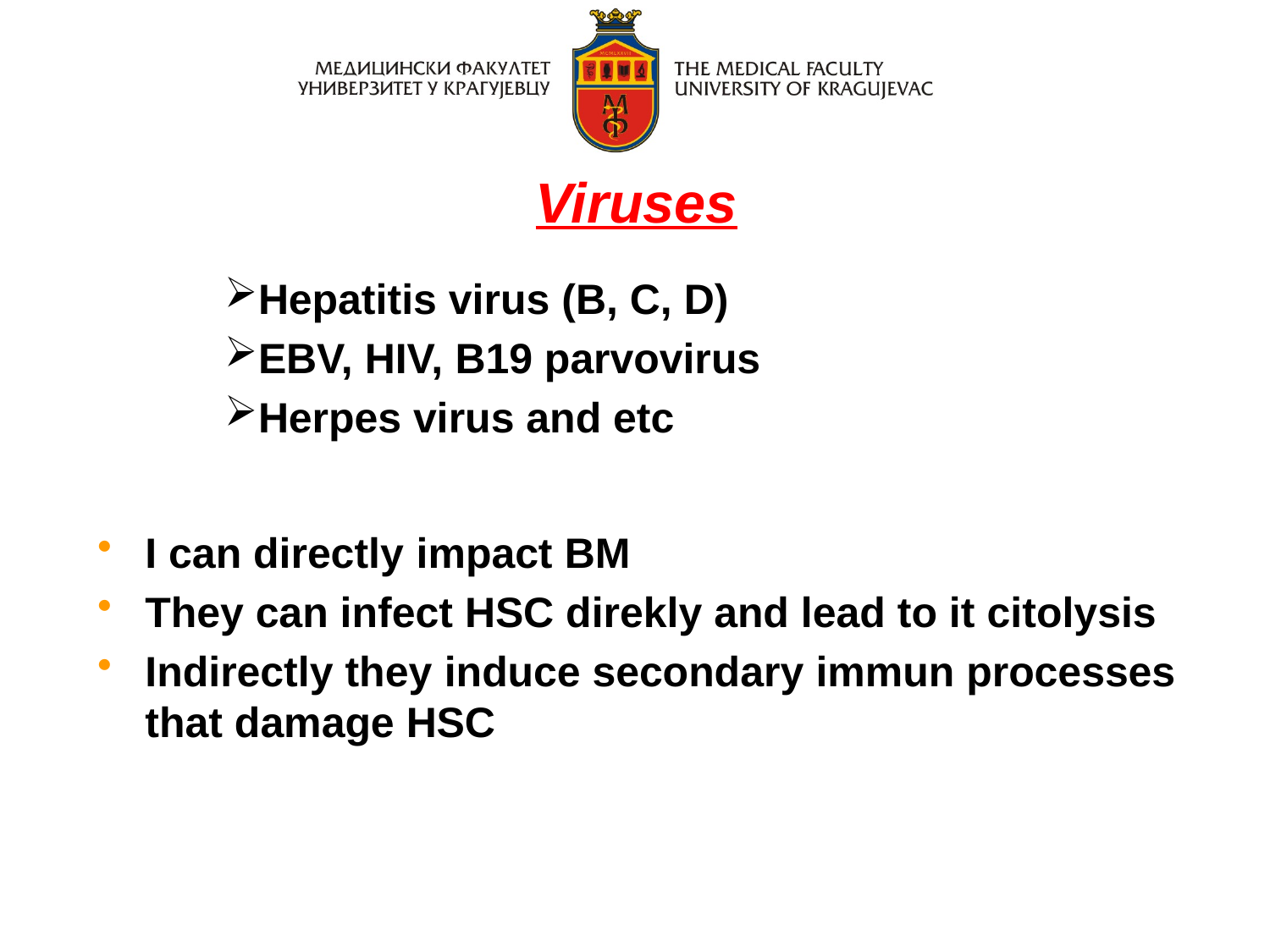

# Viruses
Hepatitis virus (B, C, D)
EBV, HIV, B19 parvovirus
Herpes virus and etc

I can directly impact BM
They can infect HSC direkly and lead to it citolysis
Indirectly they induce secondary immun processes that damage HSC